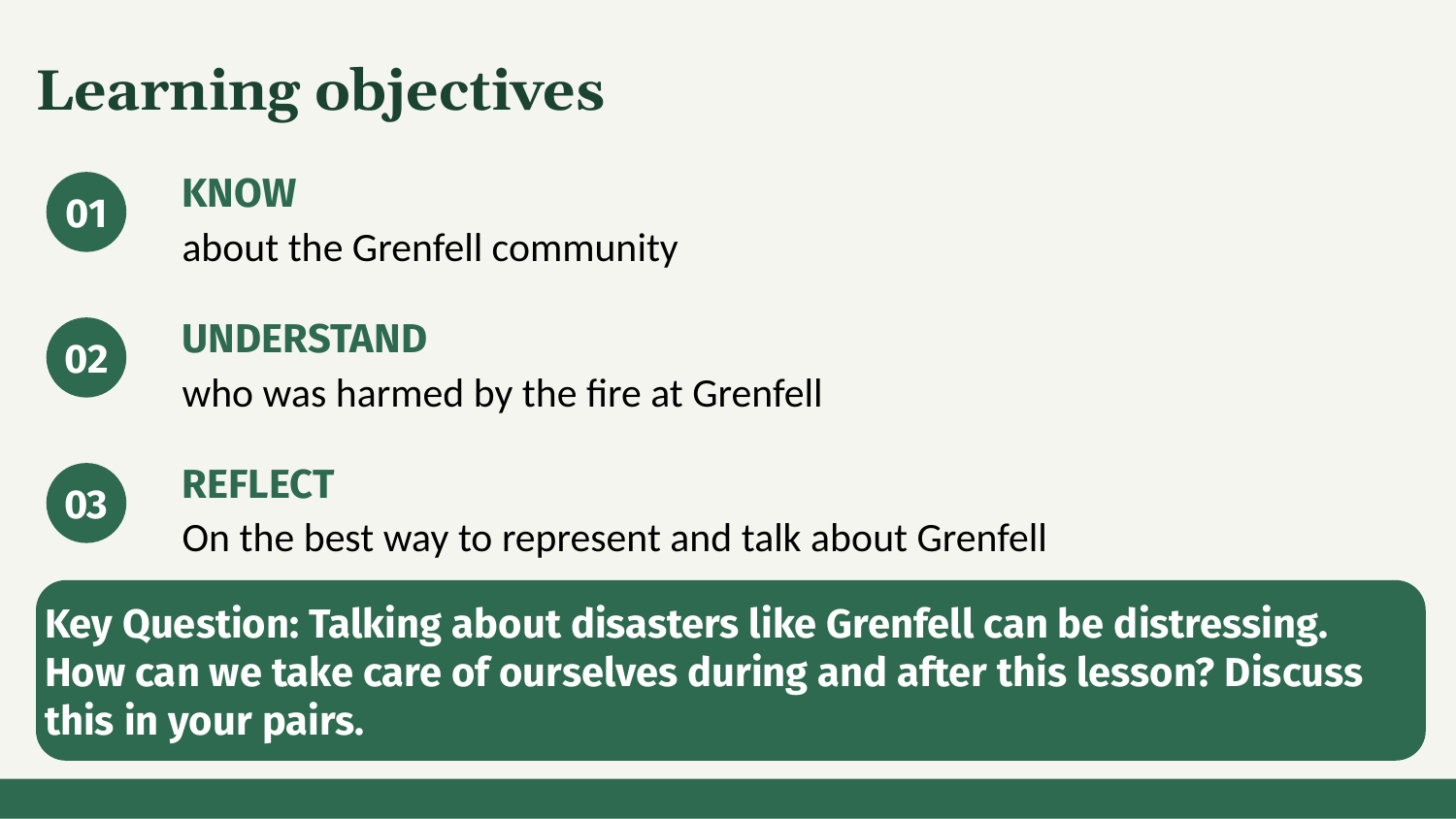

Learning objectives
KNOW

01
about the Grenfell community
UNDERSTAND

02
who was harmed by the fire at Grenfell
REFLECT

03
On the best way to represent and talk about Grenfell
Key Question: Talking about disasters like Grenfell can be distressing. How can we take care of ourselves during and after this lesson? Discuss this in your pairs.